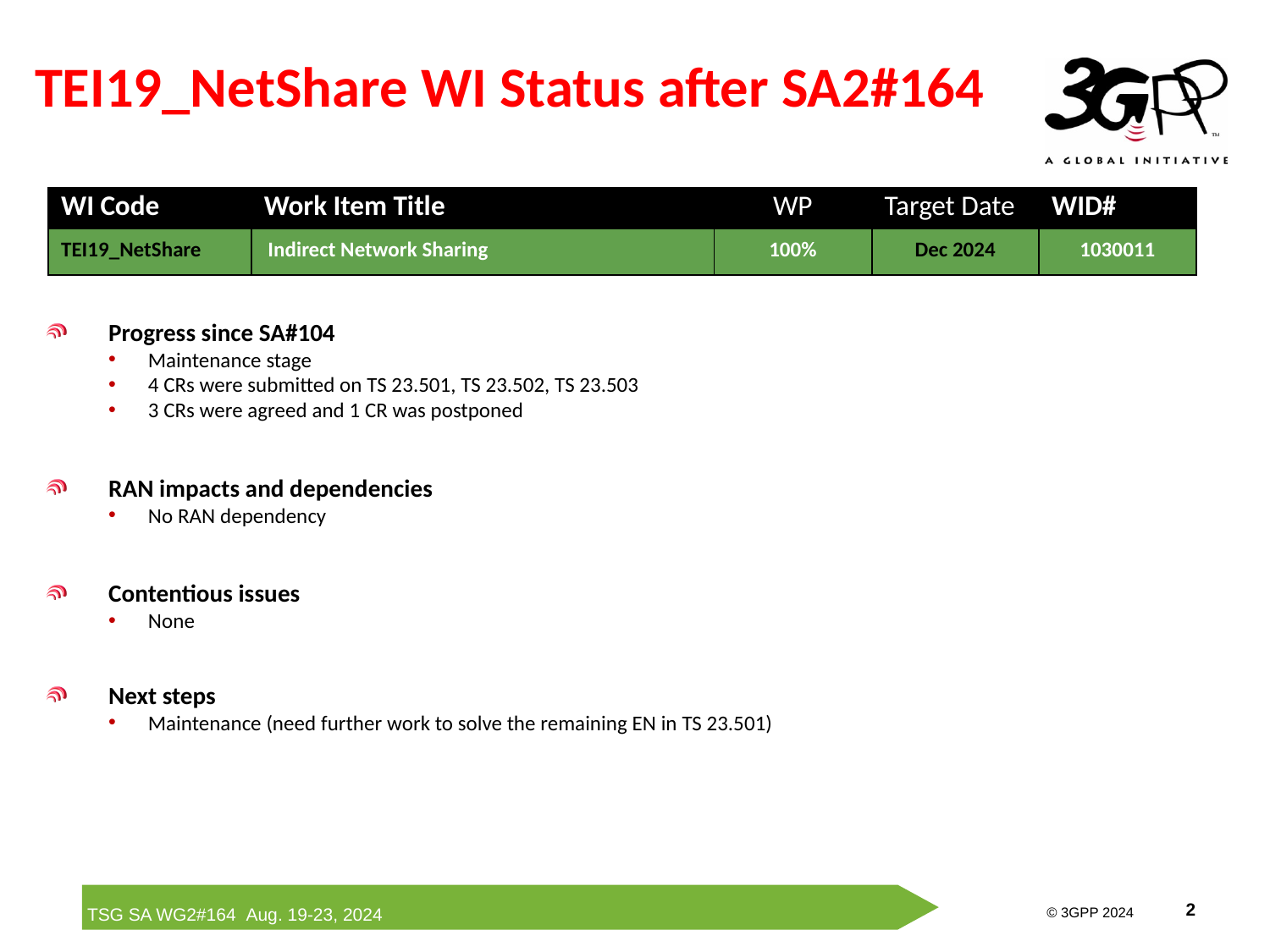

# TEI19_NetShare WI Status after SA2#164
| WI Code | Work Item Title | WP | Target Date | WID# |
| --- | --- | --- | --- | --- |
| TEI19\_NetShare | Indirect Network Sharing | 100% | Dec 2024 | 1030011 |
Progress since SA#104
Maintenance stage
4 CRs were submitted on TS 23.501, TS 23.502, TS 23.503
3 CRs were agreed and 1 CR was postponed

RAN impacts and dependencies
No RAN dependency

Contentious issues
None

Next steps
Maintenance (need further work to solve the remaining EN in TS 23.501)